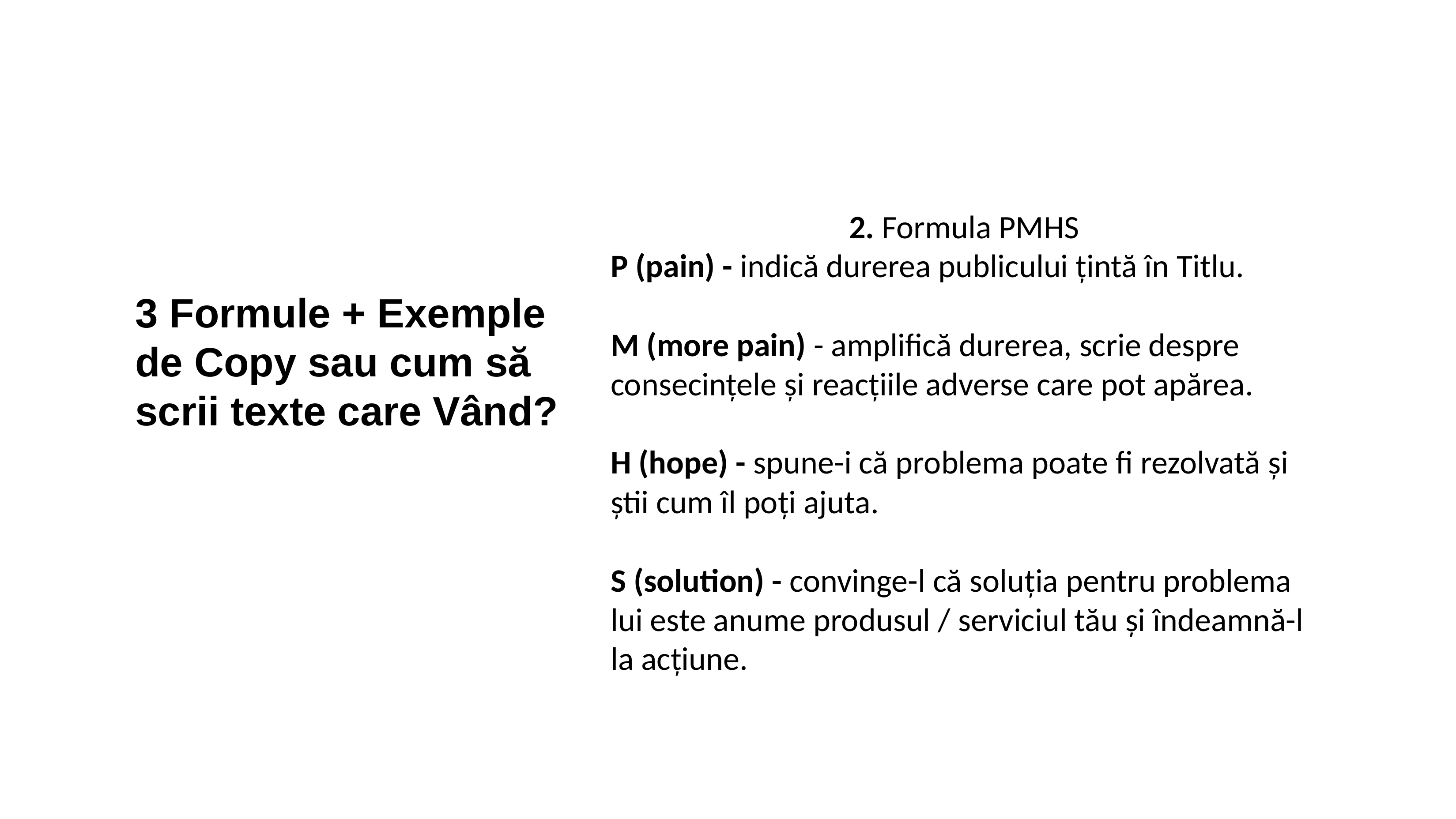

2. Formula PMHS
P (pain) - indică durerea publicului țintă în Titlu.

M (more pain) - amplifică durerea, scrie despre consecințele și reacțiile adverse care pot apărea.

H (hope) - spune-i că problema poate fi rezolvată și știi cum îl poți ajuta.

S (solution) - convinge-l că soluția pentru problema lui este anume produsul / serviciul tău și îndeamnă-l la acțiune.

# 3 Formule + Exemple de Copy sau cum să scrii texte care Vând?